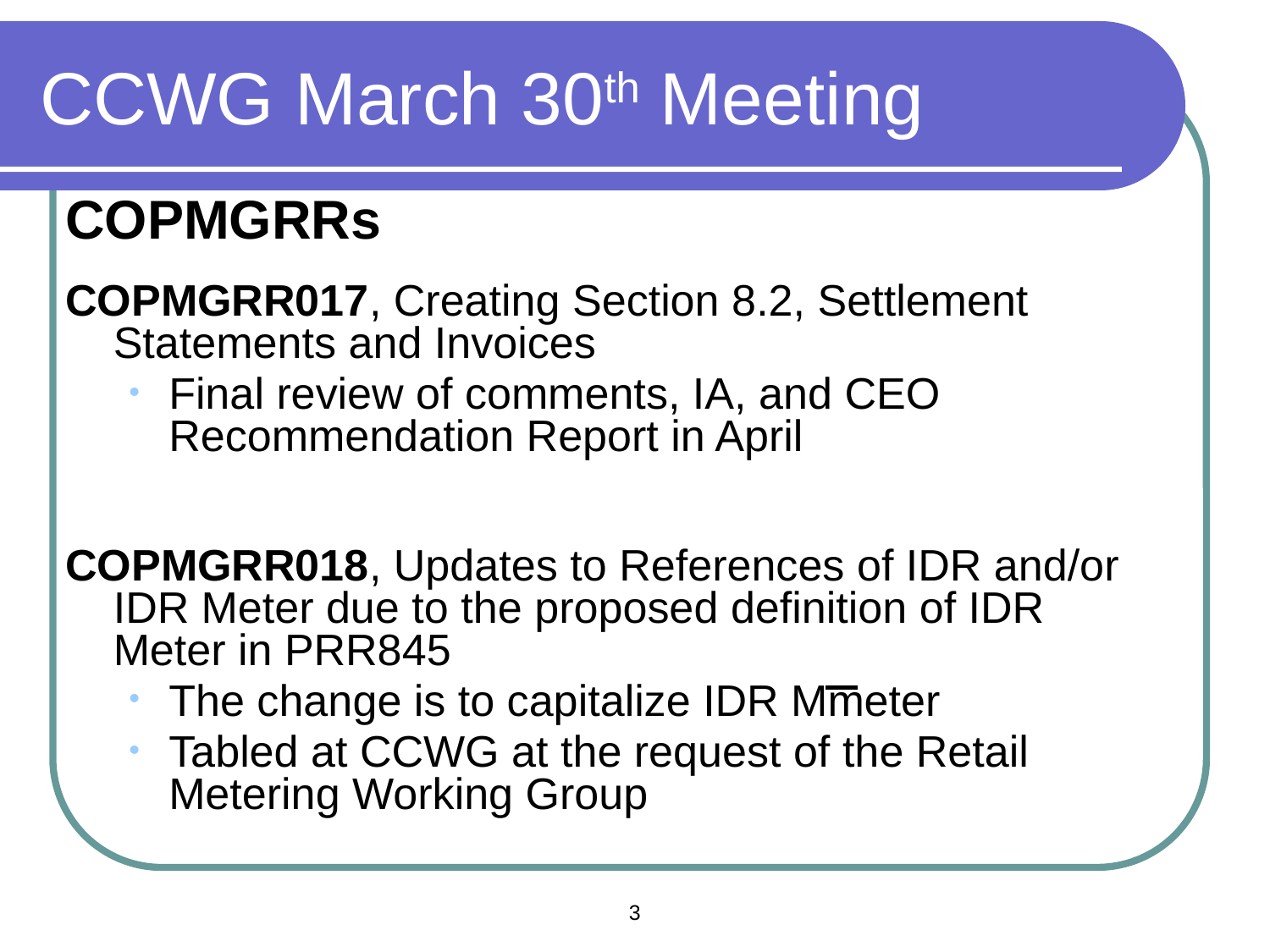

# CCWG March 30th Meeting
COPMGRRs

COPMGRR017, Creating Section 8.2, Settlement Statements and Invoices
Final review of comments, IA, and CEO Recommendation Report in April

COPMGRR018, Updates to References of IDR and/or IDR Meter due to the proposed definition of IDR Meter in PRR845
The change is to capitalize IDR Mmeter
Tabled at CCWG at the request of the Retail Metering Working Group

3